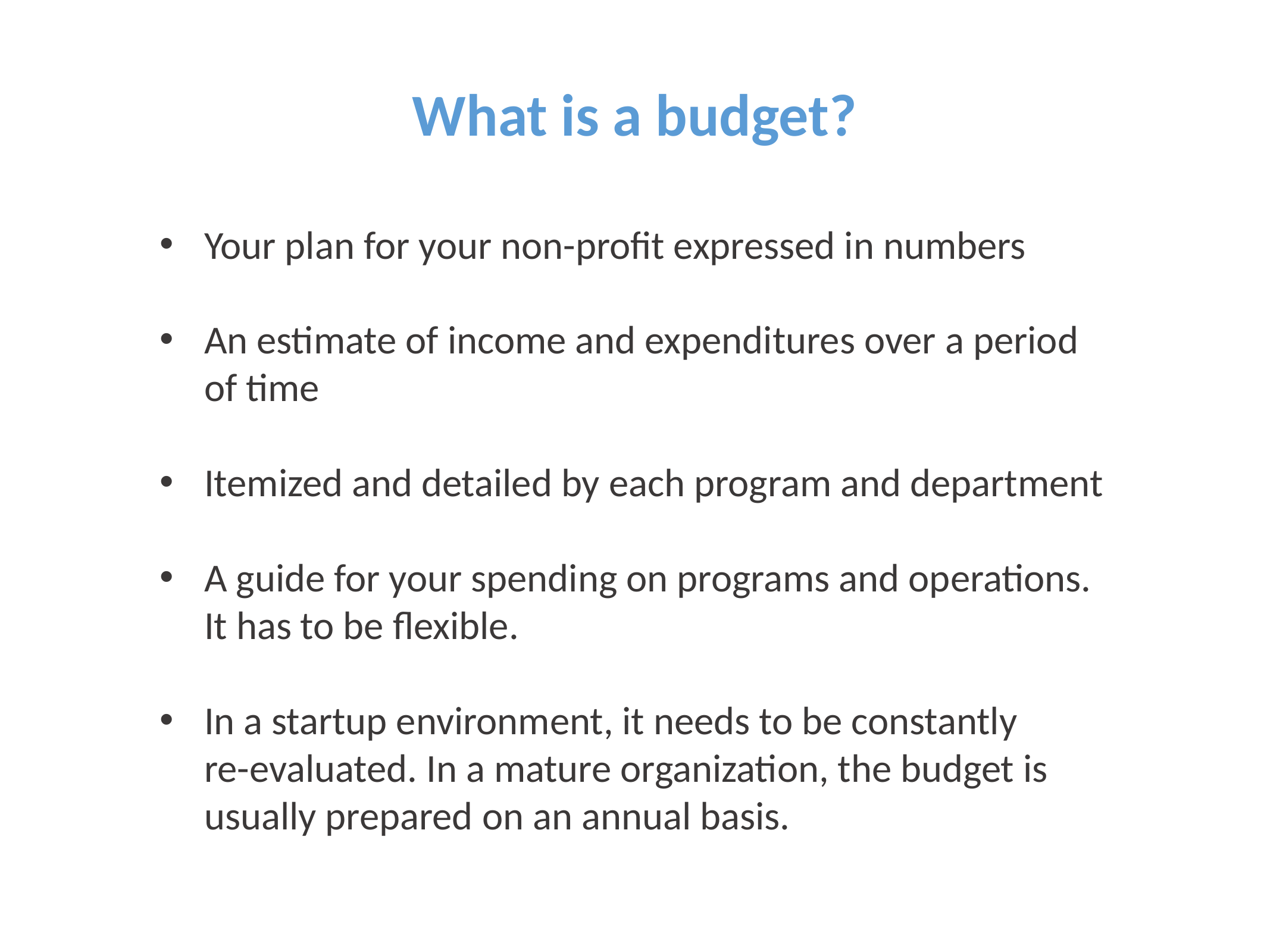

What is a budget?
Your plan for your non-profit expressed in numbers

An estimate of income and expenditures over a period of time

Itemized and detailed by each program and department

A guide for your spending on programs and operations. It has to be flexible.

In a startup environment, it needs to be constantly        re-evaluated. In a mature organization, the budget is usually prepared on an annual basis.